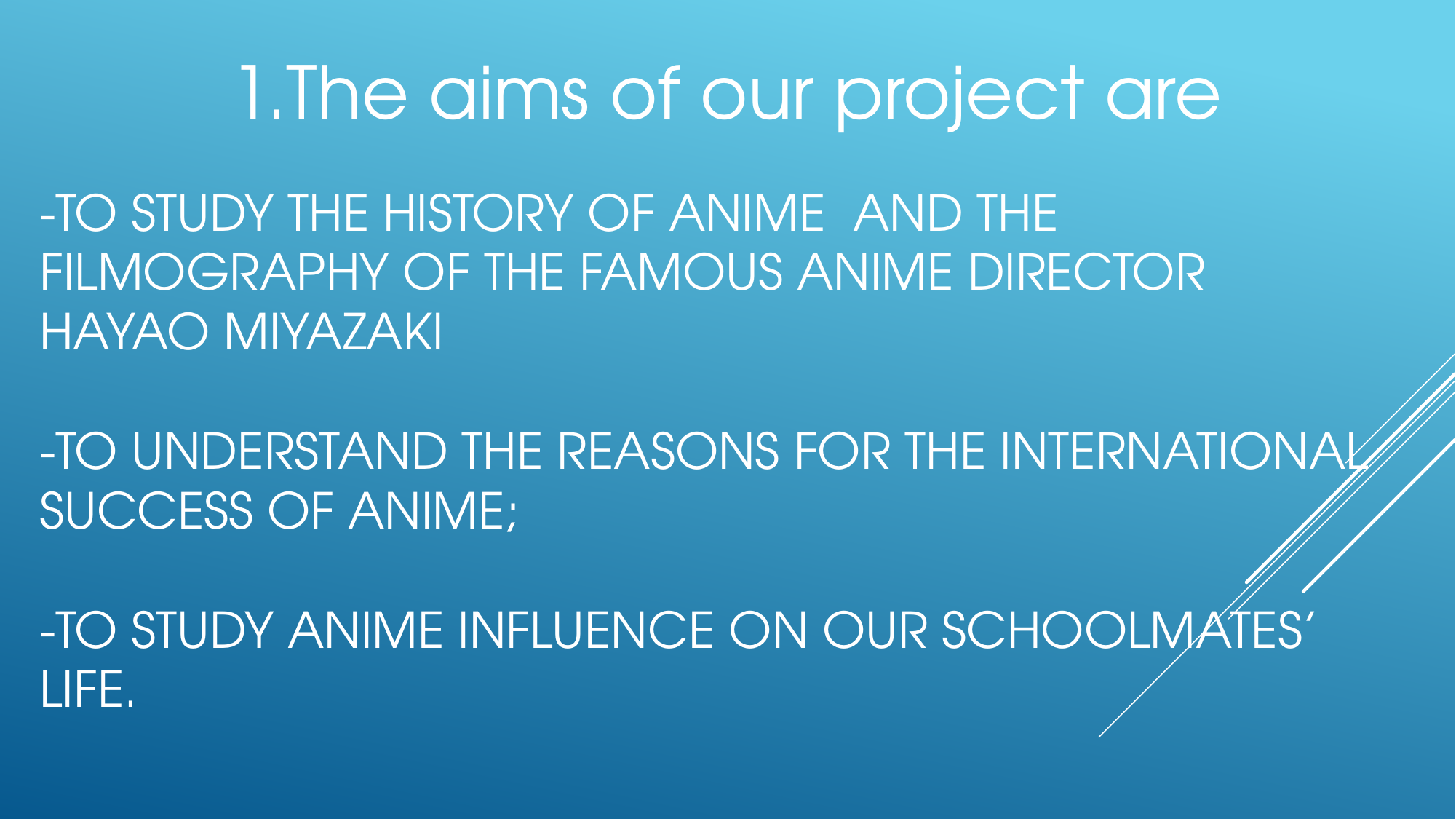

1.The aims of our project are
# -to study the history of anime  and the filmography of the famous anime director Hayao Miyazaki -to understand the reasons for the international success of anime; -to study anime influence on our schoolmates’ life.